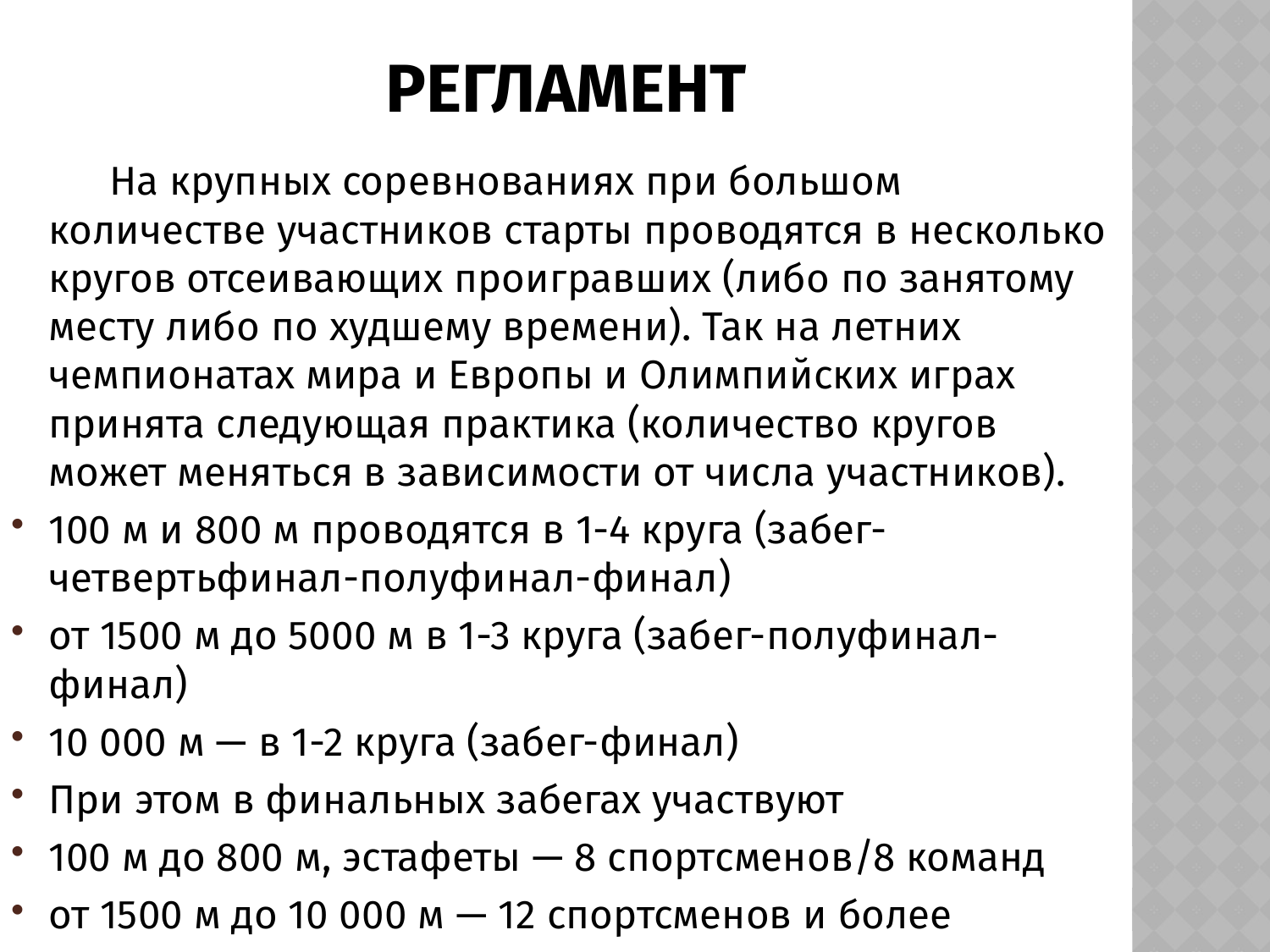

# Регламент
         На крупных соревнованиях при большом количестве участников старты проводятся в несколько кругов отсеивающих проигравших (либо по занятому месту либо по худшему времени). Так на летних чемпионатах мира и Европы и Олимпийских играх принята следующая практика (количество кругов может меняться в зависимости от числа участников).
100 м и 800 м проводятся в 1-4 круга (забег-четвертьфинал-полуфинал-финал)
от 1500 м до 5000 м в 1-3 круга (забег-полуфинал-финал)
10 000 м — в 1-2 круга (забег-финал)
При этом в финальных забегах участвуют
100 м до 800 м, эстафеты — 8 спортсменов/8 команд
от 1500 м до 10 000 м — 12 спортсменов и более